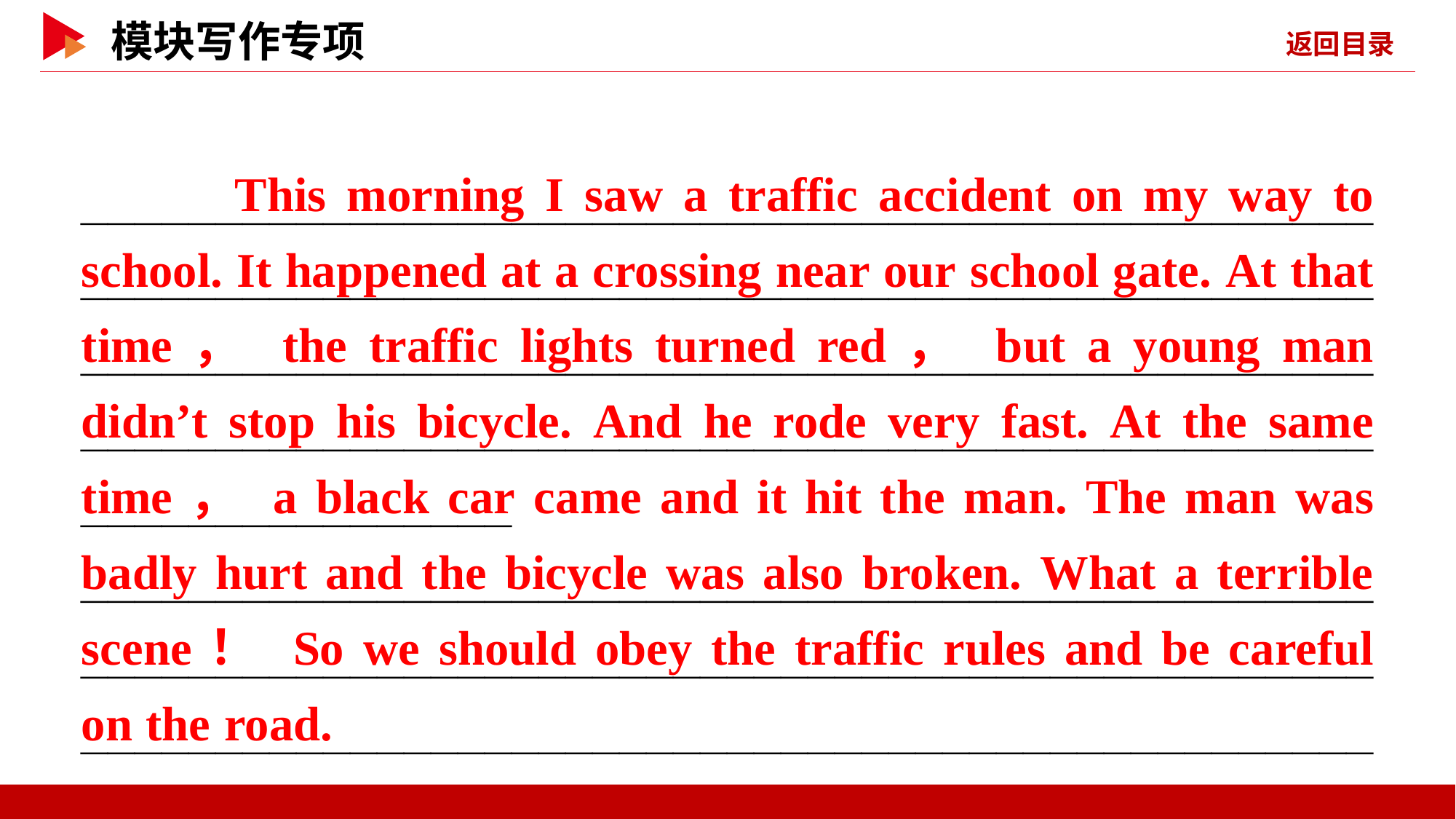

This morning I saw a traffic accident on my way to school. It happened at a crossing near our school gate. At that time， the traffic lights turned red， but a young man didn’t stop his bicycle. And he rode very fast. At the same time， a black car came and it hit the man. The man was badly hurt and the bicycle was also broken. What a terrible scene！ So we should obey the traffic rules and be careful on the road.
________________________________________________________________________________________________________________________________________________________________________________________________________________
____________________________________________________________________________________________________________________________________________________________